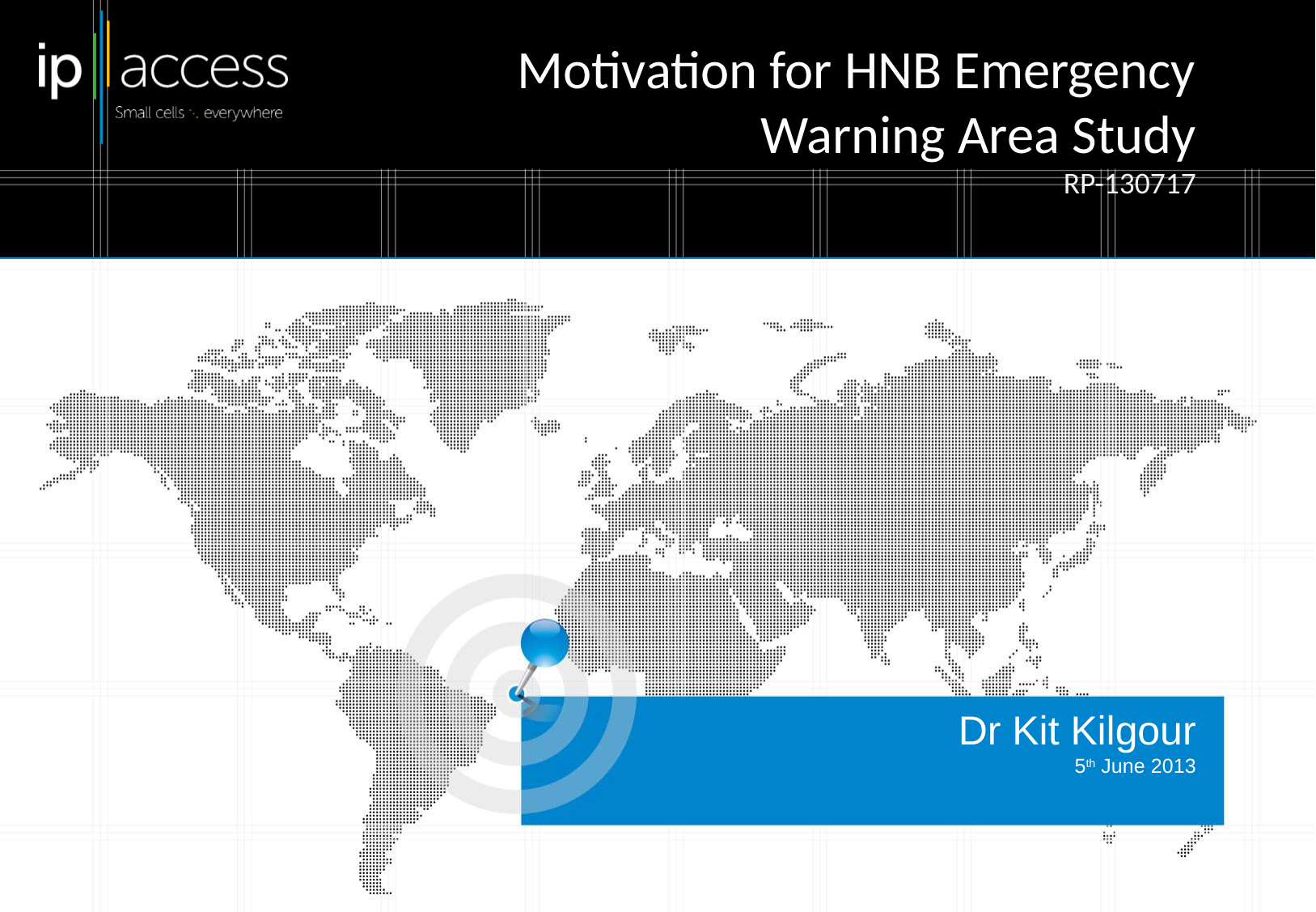

Motivation for HNB Emergency Warning Area Study
RP-130717
Dr Kit Kilgour
5th June 2013